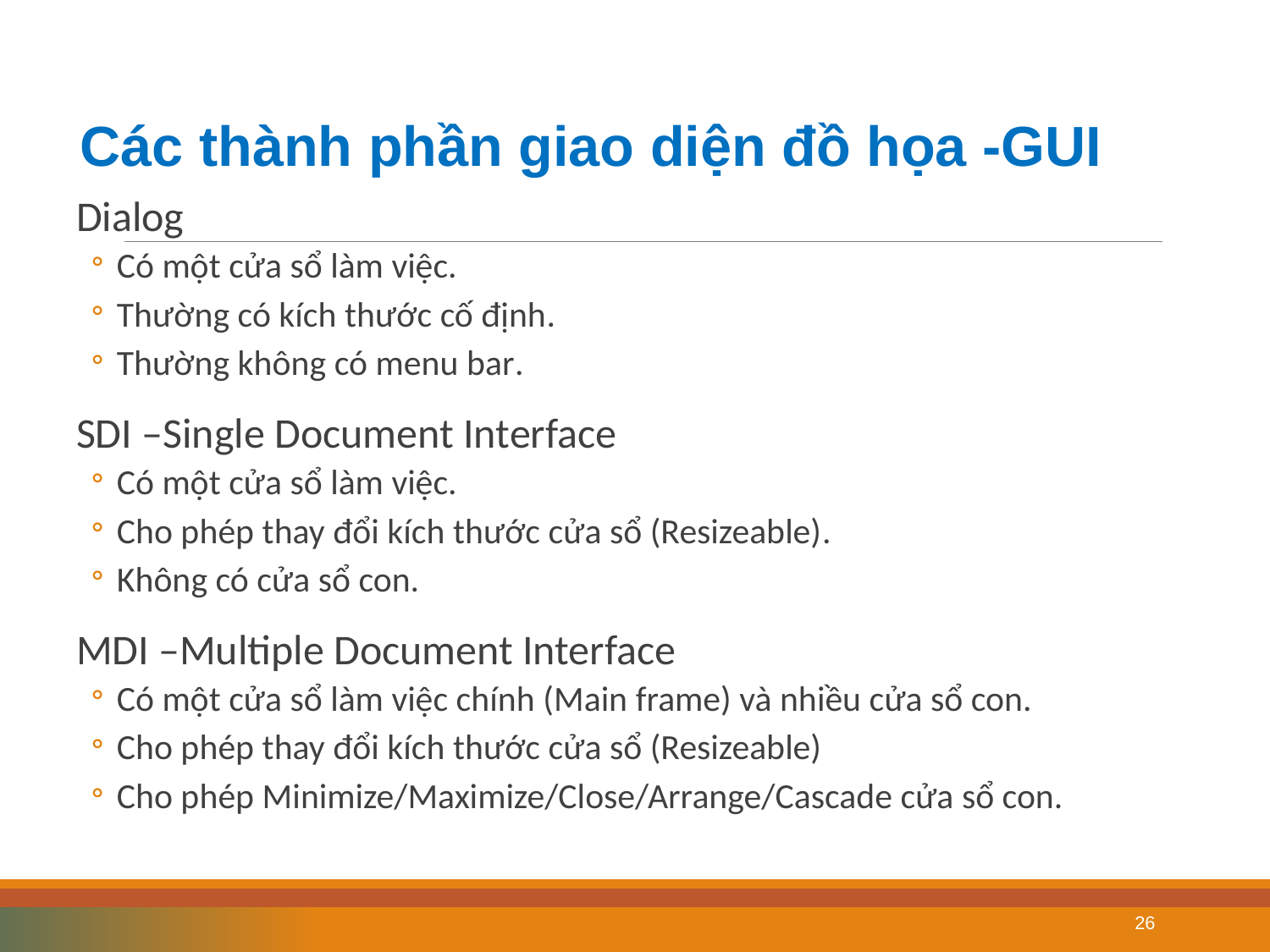

#
Các thành phần giao diện đồ họa -GUI
Dialog
Có một cửa sổ làm việc.
Thường có kích thước cố định.
Thường không có menu bar.
SDI –Single Document Interface
Có một cửa sổ làm việc.
Cho phép thay đổi kích thước cửa sổ (Resizeable).
Không có cửa sổ con.
MDI –Multiple Document Interface
Có một cửa sổ làm việc chính (Main frame) và nhiều cửa sổ con.
Cho phép thay đổi kích thước cửa sổ (Resizeable)
Cho phép Minimize/Maximize/Close/Arrange/Cascade cửa sổ con.

26